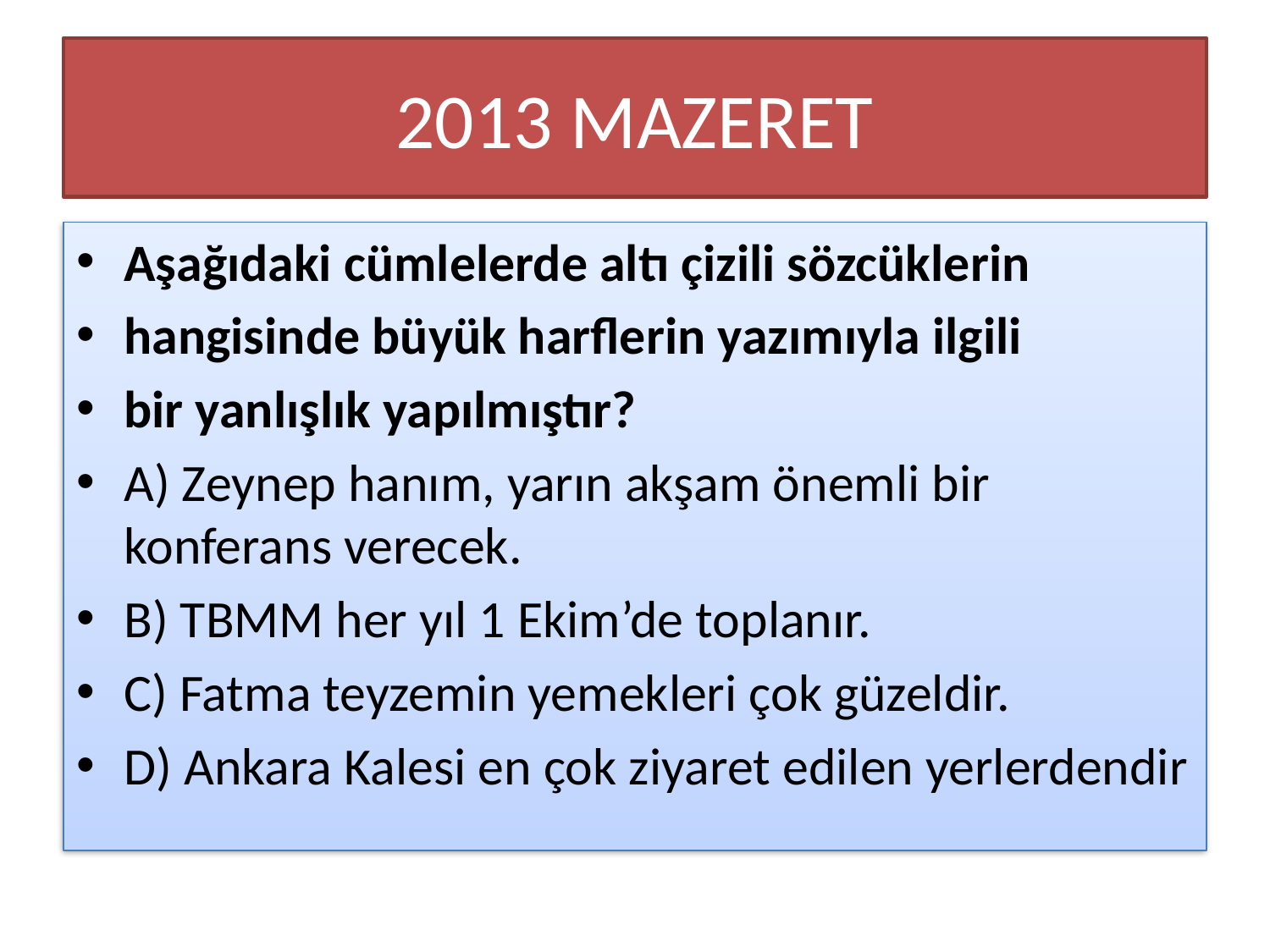

# 2013 MAZERET
Aşağıdaki cümlelerde altı çizili sözcüklerin
hangisinde büyük harflerin yazımıyla ilgili
bir yanlışlık yapılmıştır?
A) Zeynep hanım, yarın akşam önemli bir konferans verecek.
B) TBMM her yıl 1 Ekim’de toplanır.
C) Fatma teyzemin yemekleri çok güzeldir.
D) Ankara Kalesi en çok ziyaret edilen yerlerdendir